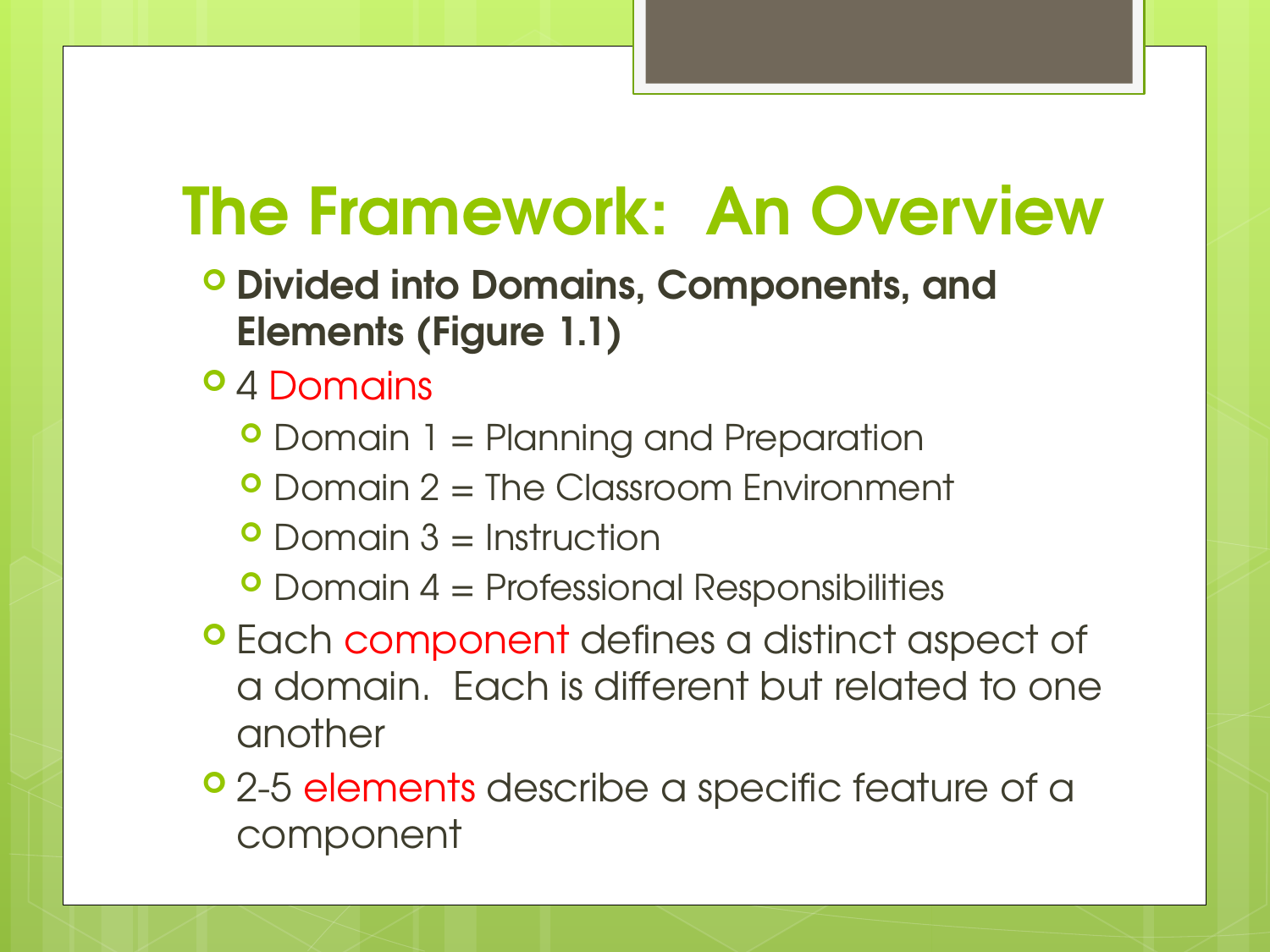

# The Framework:  An Overview
Divided into Domains, Components, and Elements (Figure 1.1)
4 Domains
Domain 1 = Planning and Preparation
Domain 2 = The Classroom Environment
Domain 3 = Instruction
Domain 4 = Professional Responsibilities
Each component defines a distinct aspect of a domain.  Each is different but related to one another
2-5 elements describe a specific feature of a component